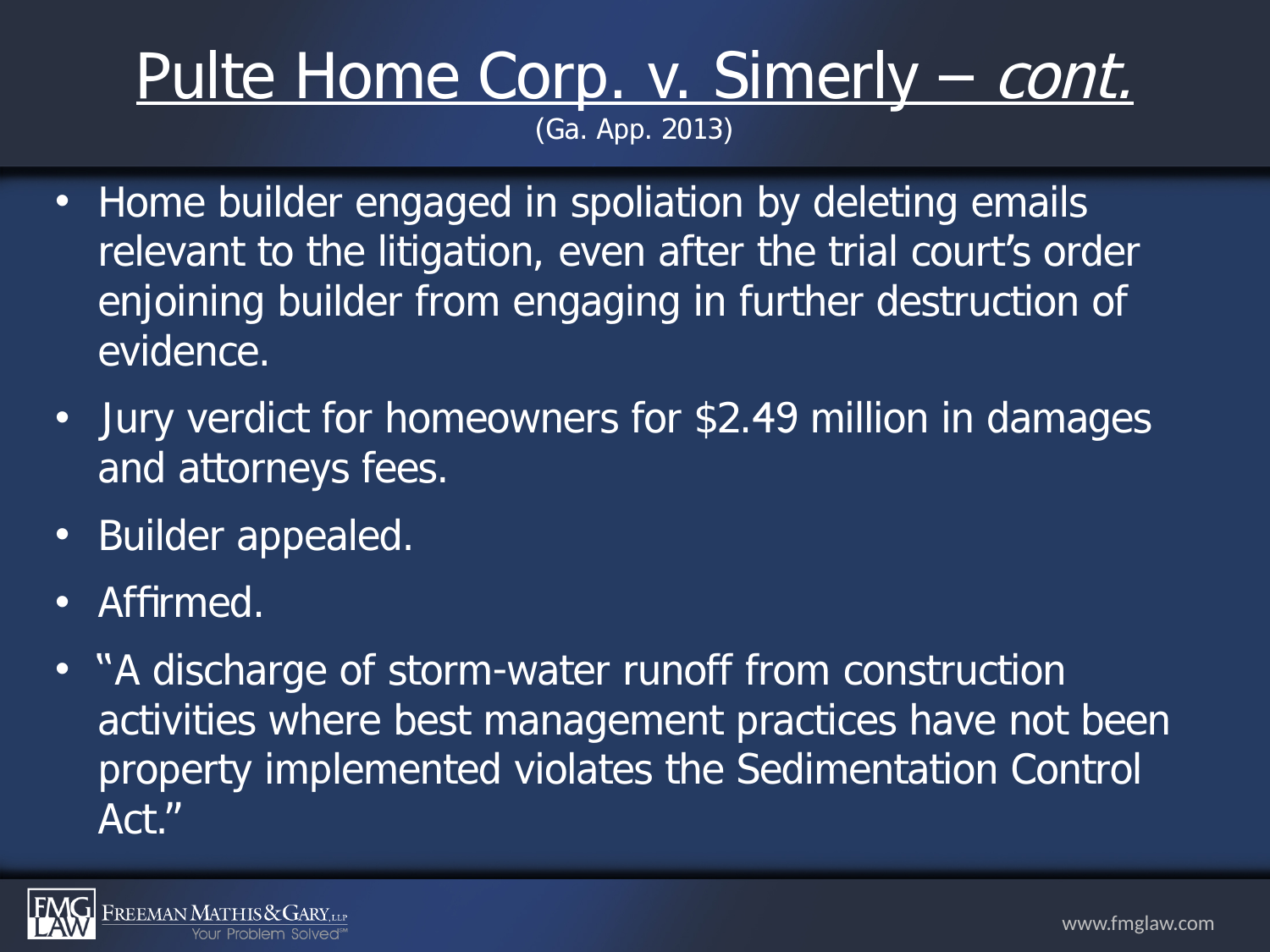

# Pulte Home Corp. v. Simerly – cont. (Ga. App. 2013)
Home builder engaged in spoliation by deleting emails relevant to the litigation, even after the trial court’s order enjoining builder from engaging in further destruction of evidence.
Jury verdict for homeowners for $2.49 million in damages and attorneys fees.
Builder appealed.
Affirmed.
“A discharge of storm-water runoff from construction activities where best management practices have not been property implemented violates the Sedimentation Control Act.”